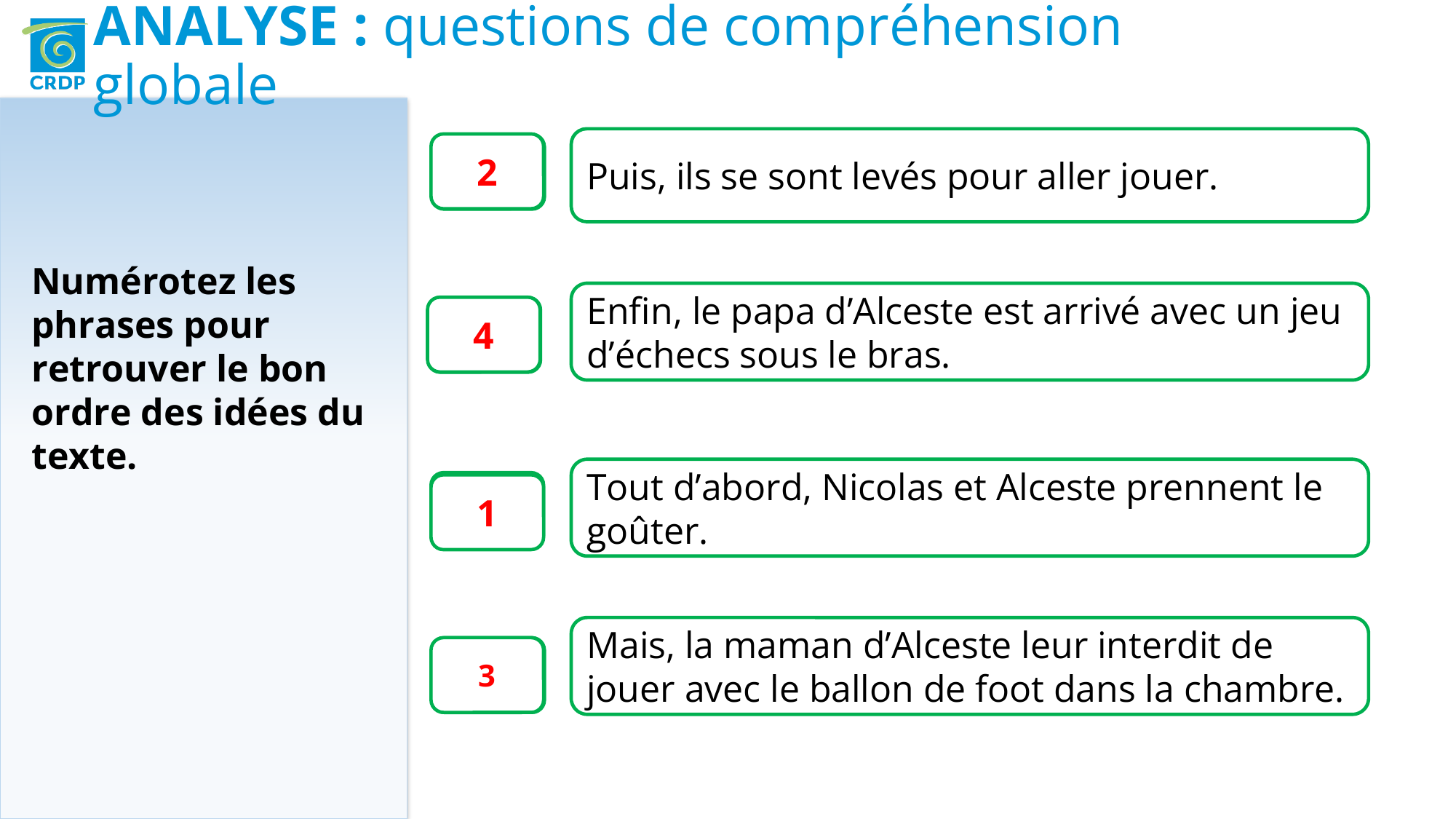

ANALYSE : questions de compréhension globale

Puis, ils se sont levés pour aller jouer.

2
Numérotez les phrases pour retrouver le bon ordre des idées du texte.

Enfin, le papa d’Alceste est arrivé avec un jeu d’échecs sous le bras.

4
Tout d’abord, Nicolas et Alceste prennent le goûter.

1
Mais, la maman d’Alceste leur interdit de jouer avec le ballon de foot dans la chambre.

3